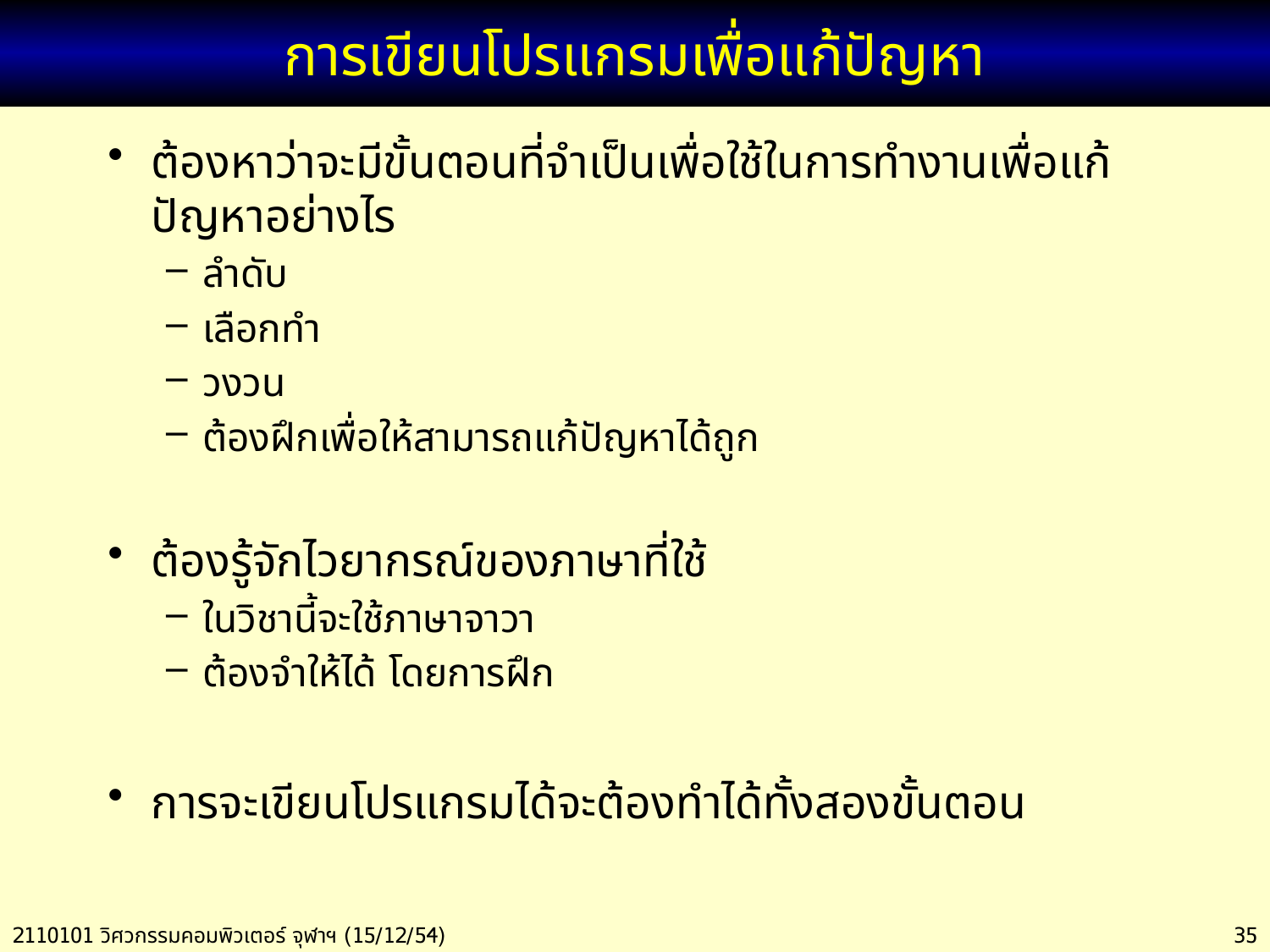

# การเขียนโปรแกรมเพื่อแก้ปัญหา
ต้องหาว่าจะมีขั้นตอนที่จำเป็นเพื่อใช้ในการทำงานเพื่อแก้ปัญหาอย่างไร
ลำดับ
เลือกทำ
วงวน
ต้องฝึกเพื่อให้สามารถแก้ปัญหาได้ถูก

ต้องรู้จักไวยากรณ์ของภาษาที่ใช้
ในวิชานี้จะใช้ภาษาจาวา
ต้องจำให้ได้ โดยการฝึก

การจะเขียนโปรแกรมได้จะต้องทำได้ทั้งสองขั้นตอน